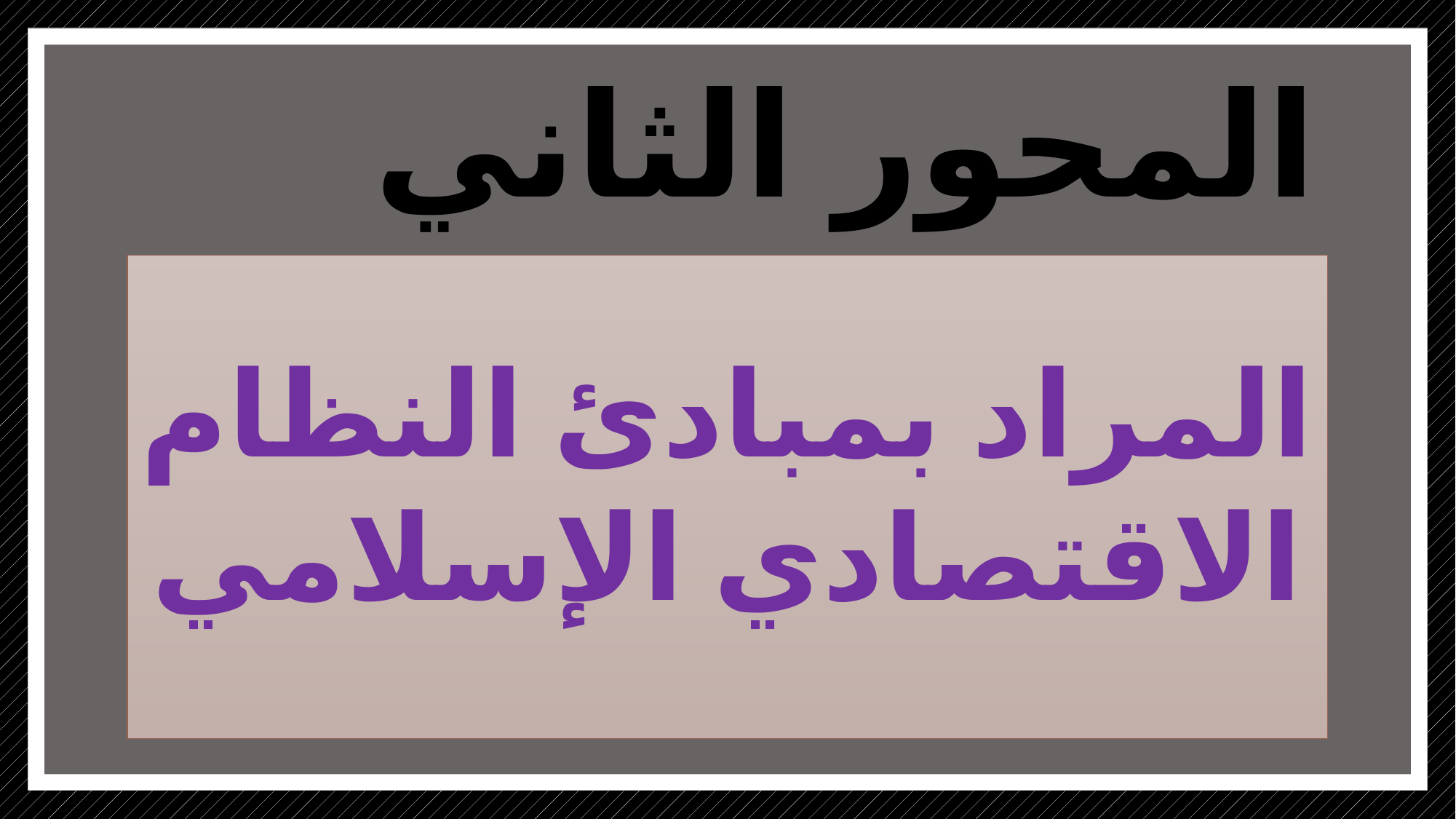

# المحور الثاني

المراد بمبادئ النظام الاقتصادي الإسلامي